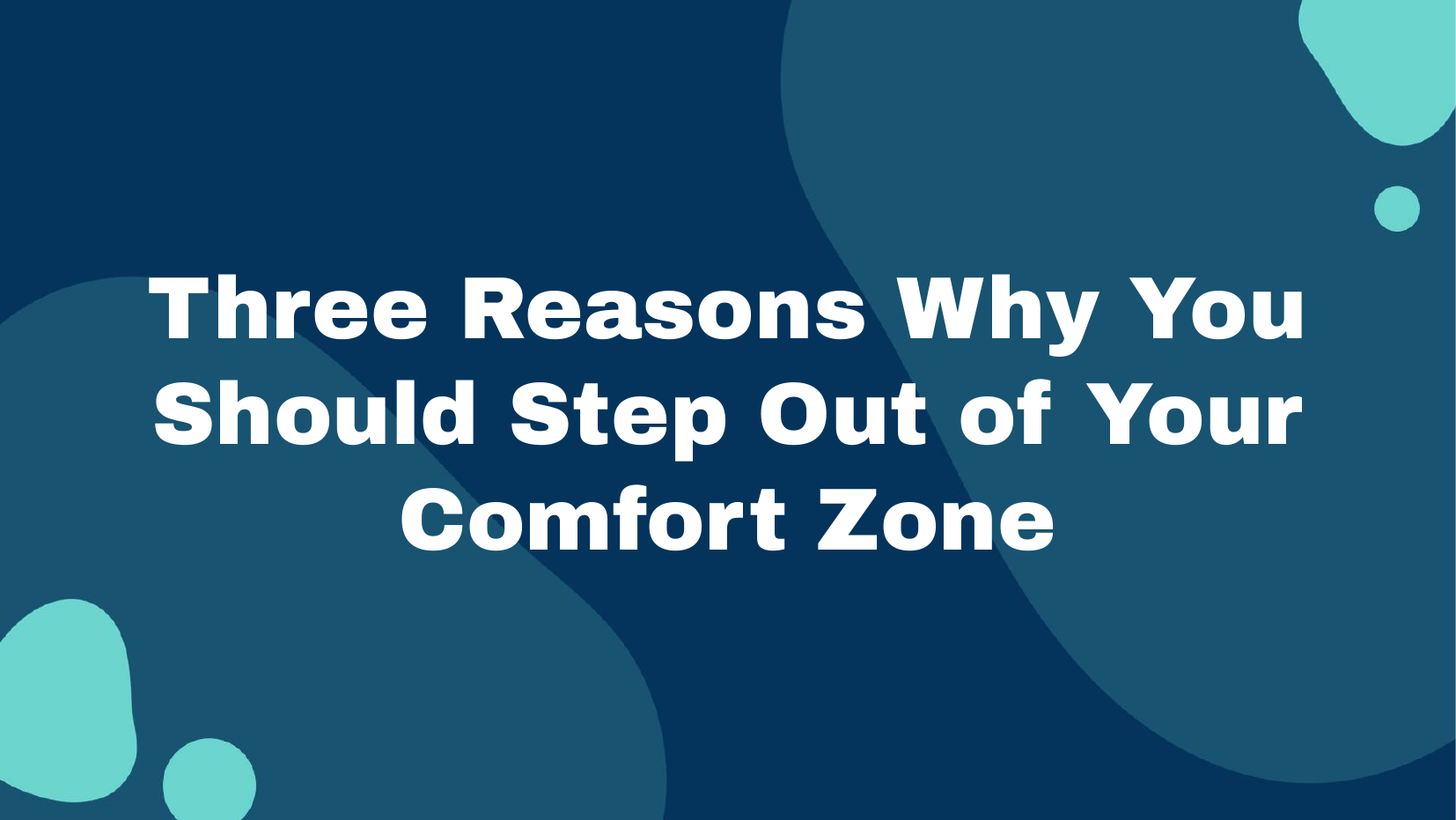

# Three Reasons Why You Should Step Out of Your Comfort Zone